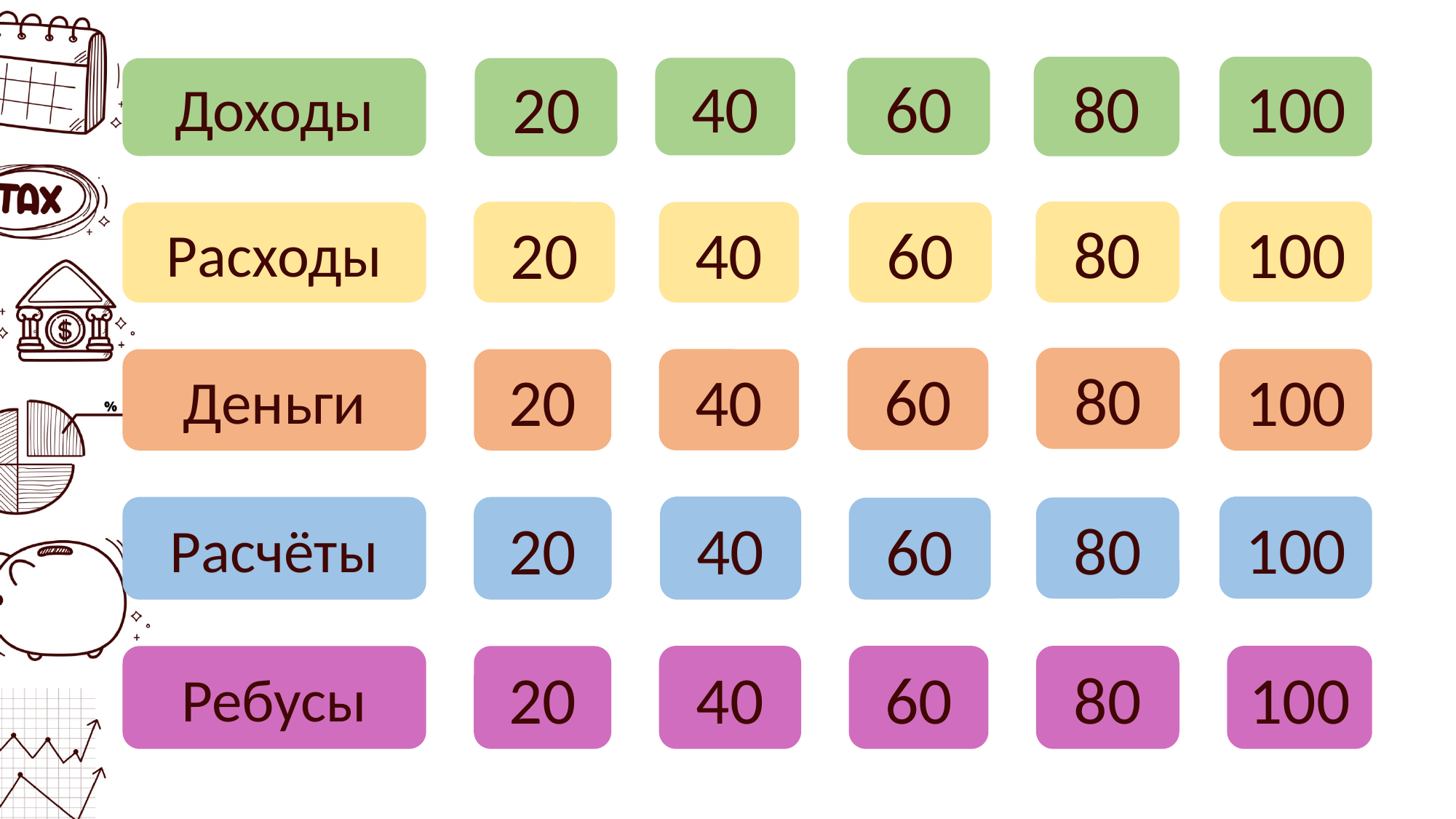

80
100
40
60
20

Доходы
80
100
20
40
60
Расходы
80
60
20
100
Деньги
40
100
40
Расчёты
20
80
60
40
60
80
100
Ребусы
20